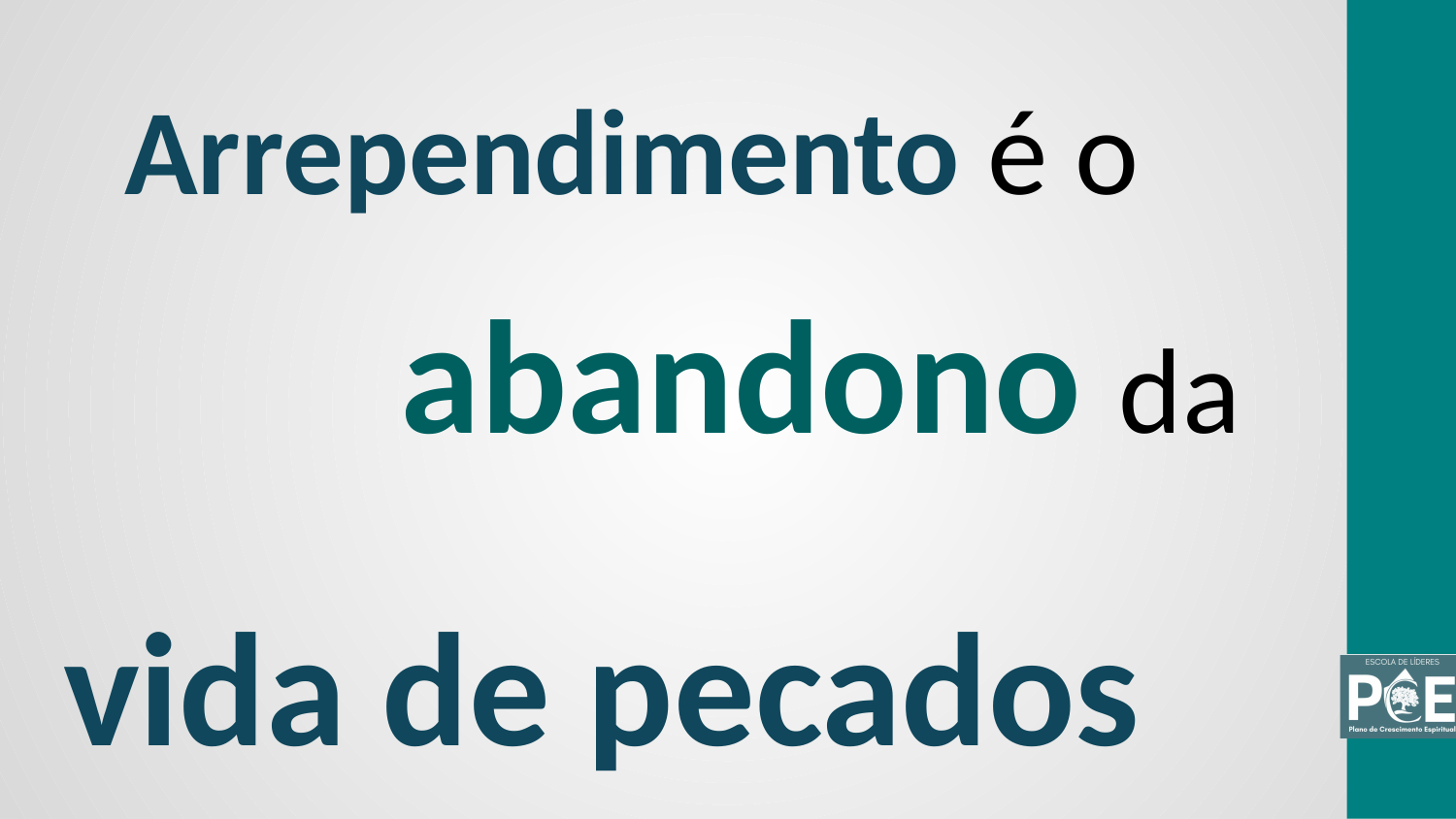

Arrependimento é o
abandono da
vida de pecados